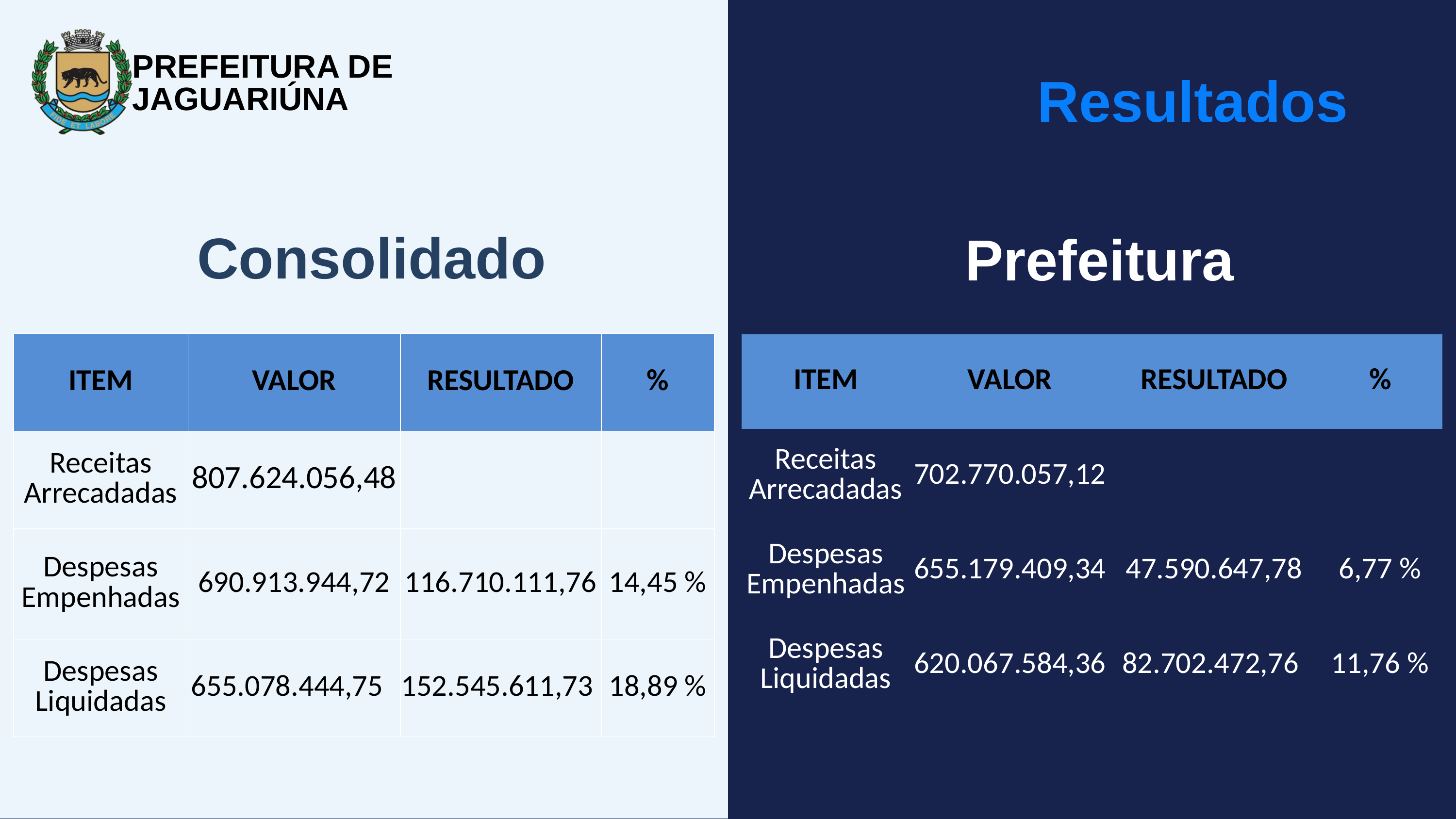

PREFEITURA DE JAGUARIÚNA
Resultados
Consolidado
Prefeitura
| ITEM | VALOR | RESULTADO | % |
| --- | --- | --- | --- |
| Receitas Arrecadadas | 807.624.056,48 |  |  |
| Despesas Empenhadas | 690.913.944,72 | 116.710.111,76 | 14,45 % |
| Despesas Liquidadas | 655.078.444,75 | 152.545.611,73 | 18,89 % |
| ITEM | VALOR | RESULTADO | % |
| --- | --- | --- | --- |
| Receitas Arrecadadas | 702.770.057,12 |  |  |
| Despesas Empenhadas | 655.179.409,34 | 47.590.647,78 | 6,77 % |
| Despesas Liquidadas | 620.067.584,36 | 82.702.472,76 | 11,76 % |